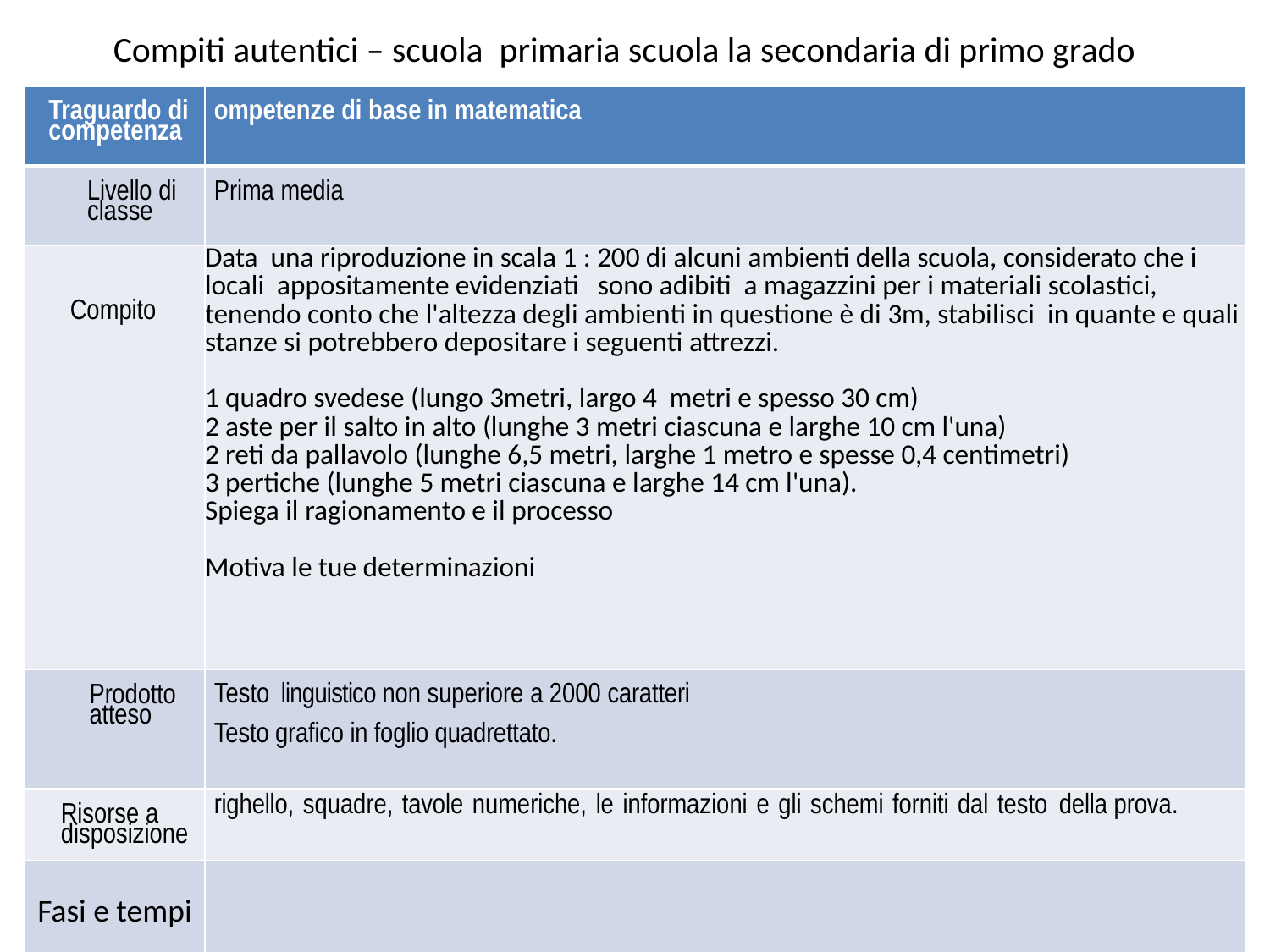

# Compiti autentici – scuola  primaria scuola la secondaria di primo grado
| Traguardo di competenza | ompetenze di base in matematica |
| --- | --- |
| Livello di classe | Prima media |
| Compito | Data una riproduzione in scala 1 : 200 di alcuni ambienti della scuola, considerato che i locali appositamente evidenziati sono adibiti a magazzini per i materiali scolastici, tenendo conto che l'altezza degli ambienti in questione è di 3m, stabilisci in quante e quali stanze si potrebbero depositare i seguenti attrezzi.   1 quadro svedese (lungo 3metri, largo 4 metri e spesso 30 cm) 2 aste per il salto in alto (lunghe 3 metri ciascuna e larghe 10 cm l'una) 2 reti da pallavolo (lunghe 6,5 metri, larghe 1 metro e spesse 0,4 centimetri) 3 pertiche (lunghe 5 metri ciascuna e larghe 14 cm l'una). Spiega il ragionamento e il processo Motiva le tue determinazioni |
| Prodotto atteso | Testo linguistico non superiore a 2000 caratteri Testo grafico in foglio quadrettato. |
| Risorse a disposizione | righello, squadre, tavole numeriche, le informazioni e gli schemi forniti dal testo della prova. |
| Fasi e tempi |  |